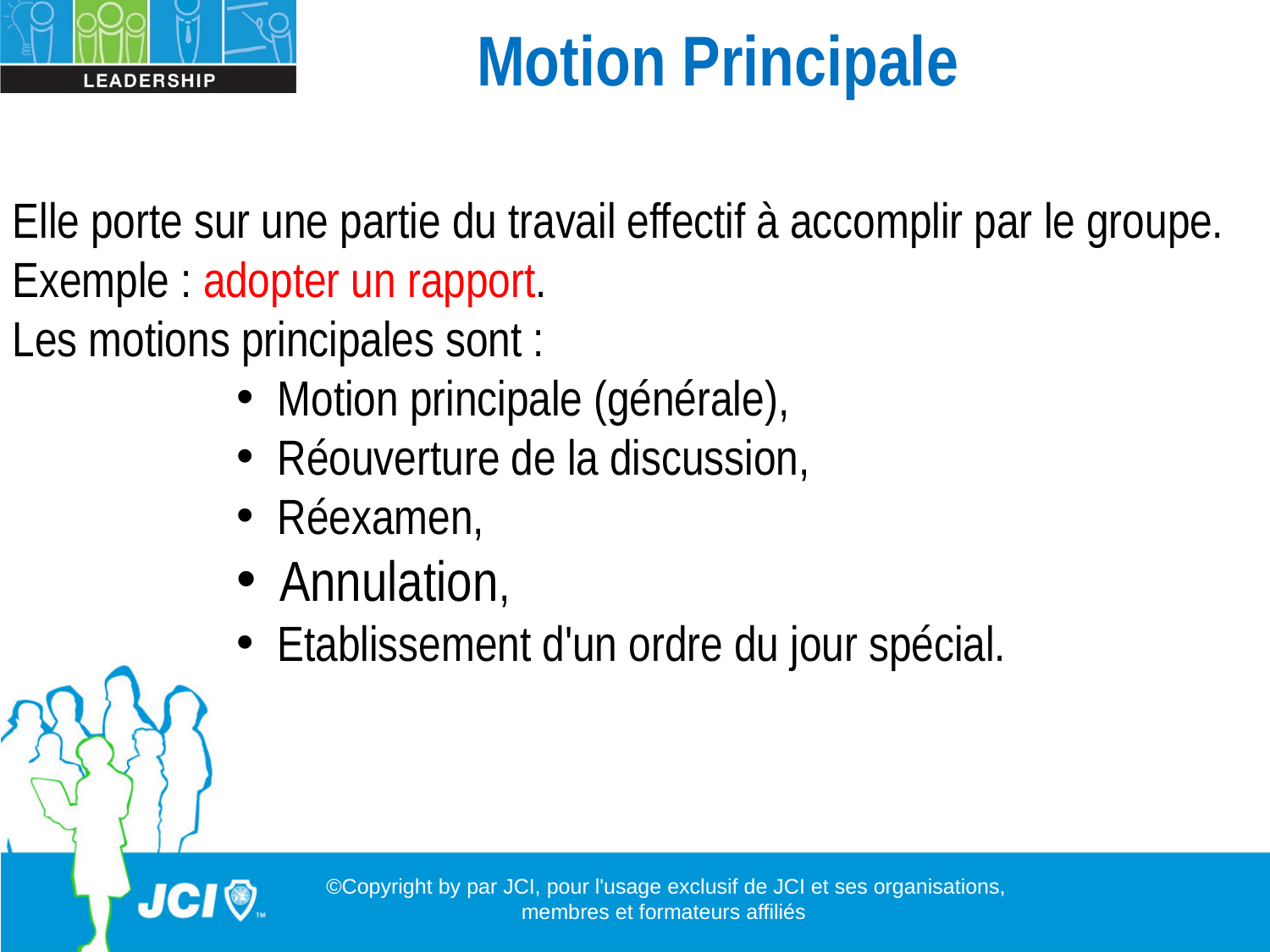

Motion Principale
Elle porte sur une partie du travail effectif à accomplir par le groupe.
Exemple : adopter un rapport.
Les motions principales sont :
 Motion principale (générale),
 Réouverture de la discussion,
 Réexamen,
 Annulation,
 Etablissement d'un ordre du jour spécial.
©Copyright by par JCI, pour l'usage exclusif de JCI et ses organisations, membres et formateurs affiliés